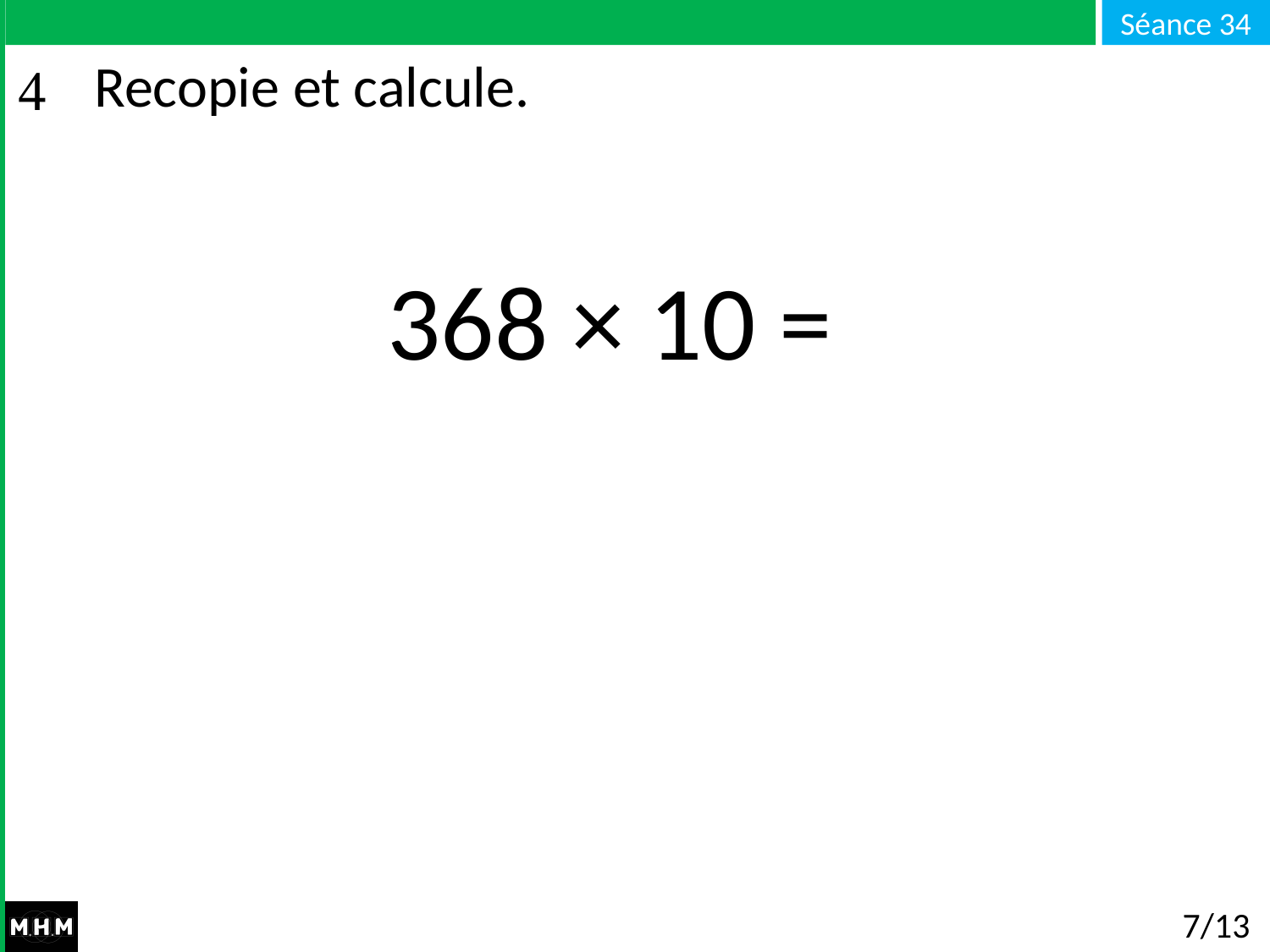

# Recopie et calcule.
368 × 10 =
7/13